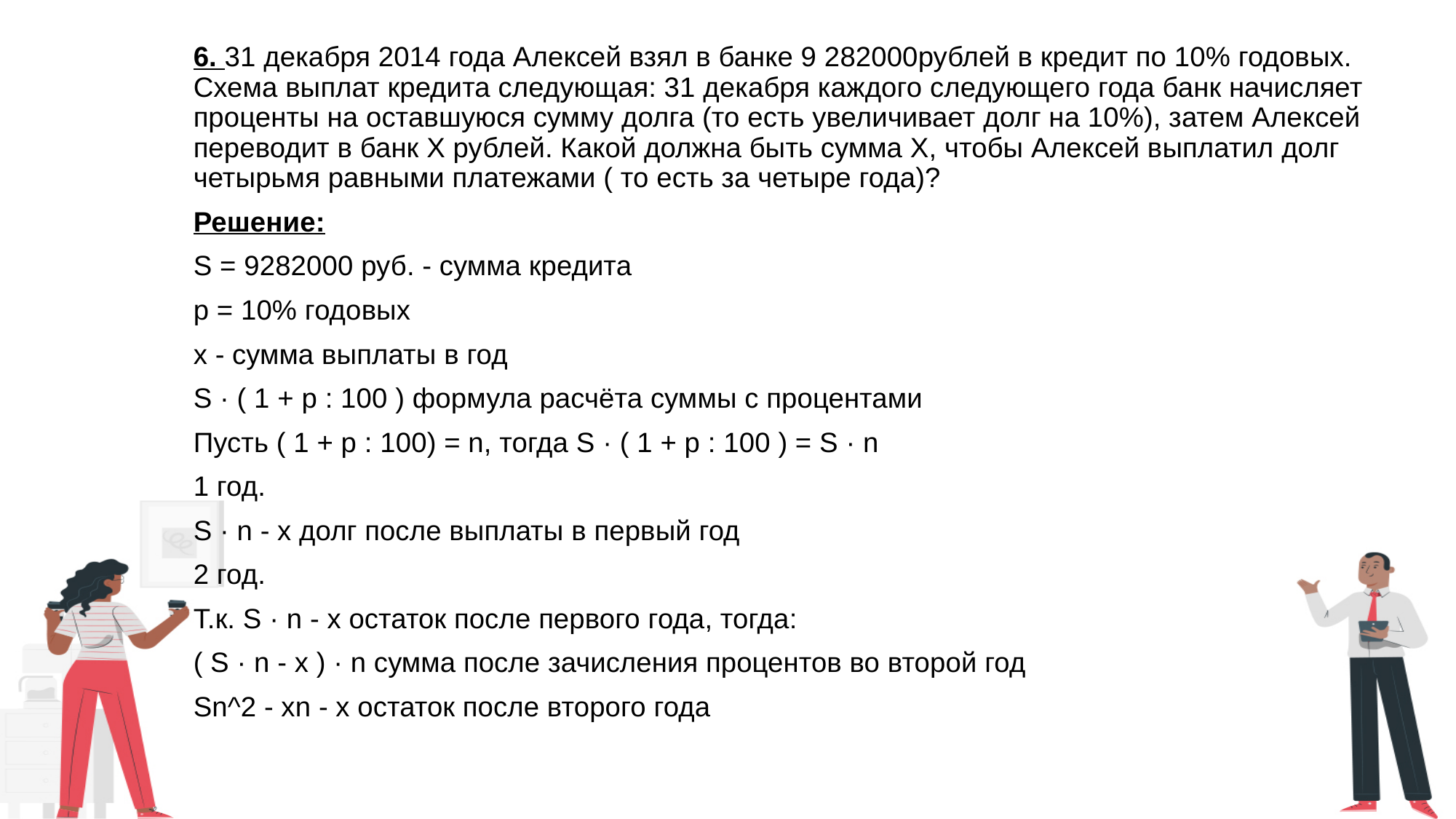

6. 31 декабря 2014 года Алексей взял в банке 9 282000рублей в кредит по 10% годовых. Схема выплат кредита следующая: 31 декабря каждого следующего года банк начисляет проценты на оставшуюся сумму долга (то есть увеличивает долг на 10%), затем Алексей переводит в банк Х рублей. Какой должна быть сумма Х, чтобы Алексей выплатил долг четырьмя равными платежами ( то есть за четыре года)?
Решение:
S = 9282000 руб. - сумма кредита
p = 10% годовых
x - сумма выплаты в год
S · ( 1 + p : 100 ) формула расчёта суммы с процентами
Пусть ( 1 + р : 100) = n, тогда S · ( 1 + p : 100 ) = S · n
1 год.
S · n - x долг после выплаты в первый год
2 год.
Т.к. S · n - x остаток после первого года, тогда:
( S · n - x ) · n сумма после зачисления процентов во второй год
Sn^2 - xn - x остаток после второго года